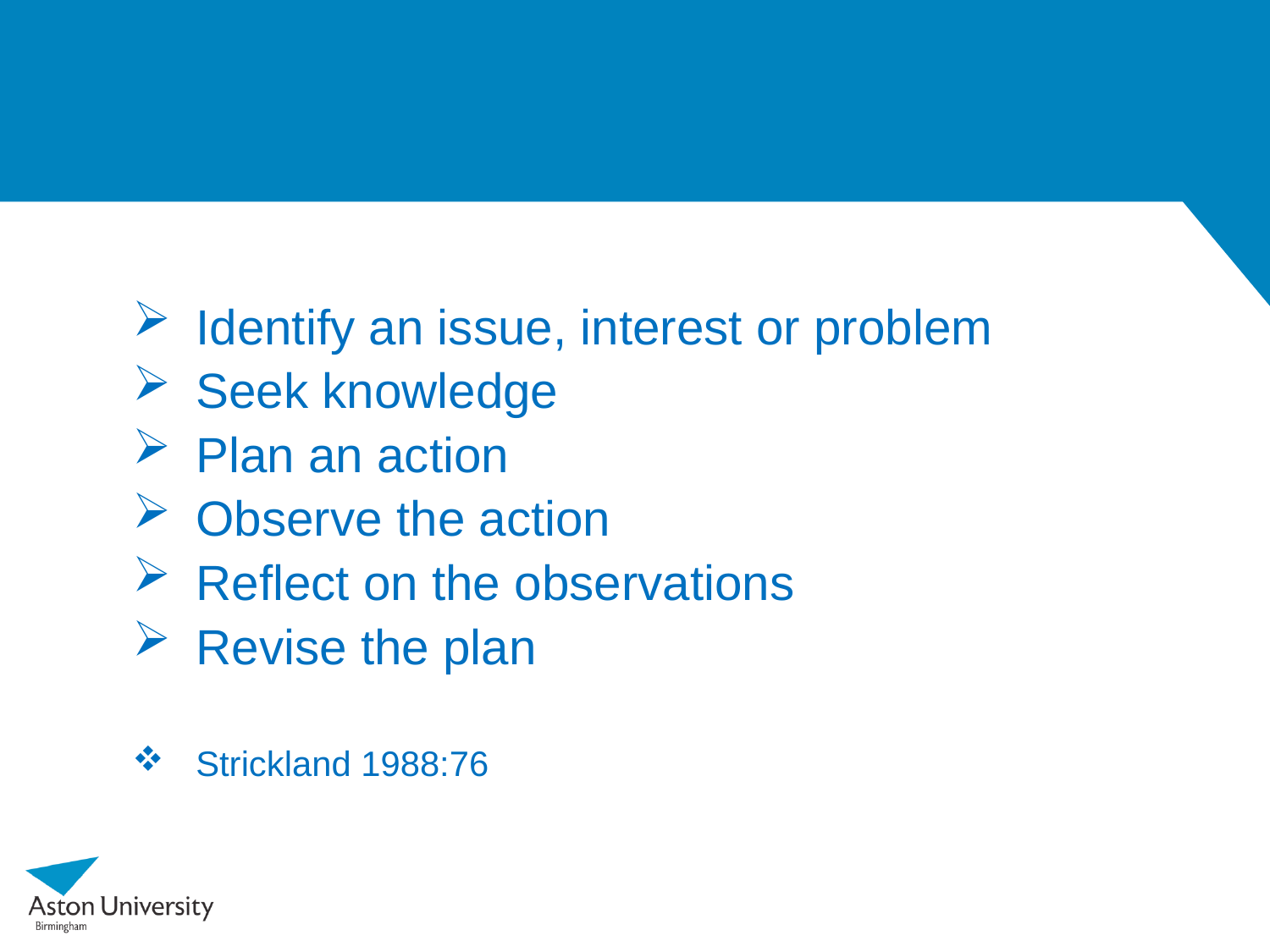

#
Identify an issue, interest or problem
Seek knowledge
Plan an action
Observe the action
Reflect on the observations
Revise the plan

Strickland 1988:76